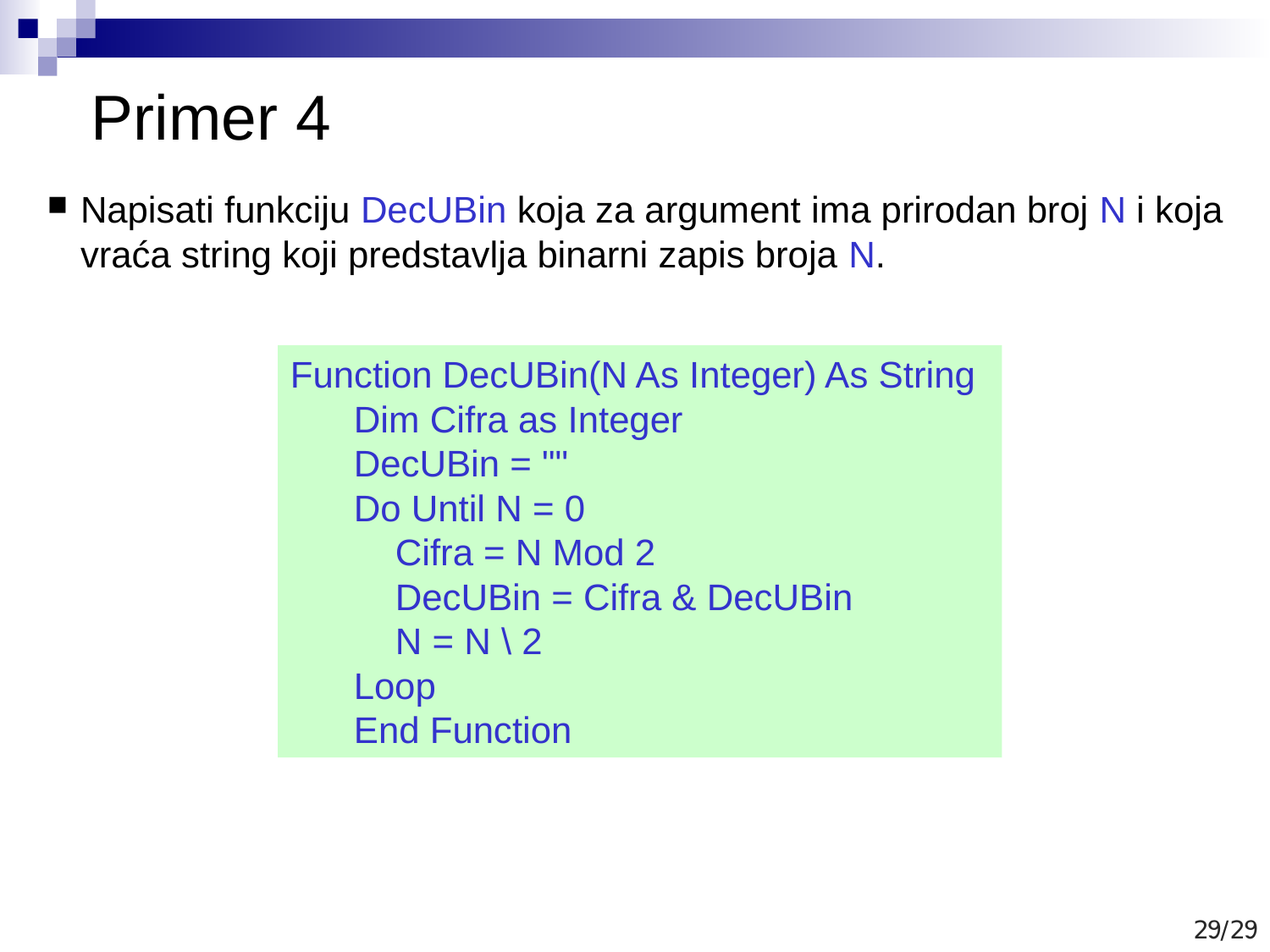

# Primer 4
Napisati funkciju DecUBin koja za argument ima prirodan broj N i koja vraća string koji predstavlja binarni zapis broja N.
Function DecUBin(N As Integer) As String
Dim Cifra as Integer
DecUBin = ""
Do Until N = 0
    Cifra = N Mod 2
    DecUBin = Cifra & DecUBin
    N = N \ 2
Loop
End Function
29/29